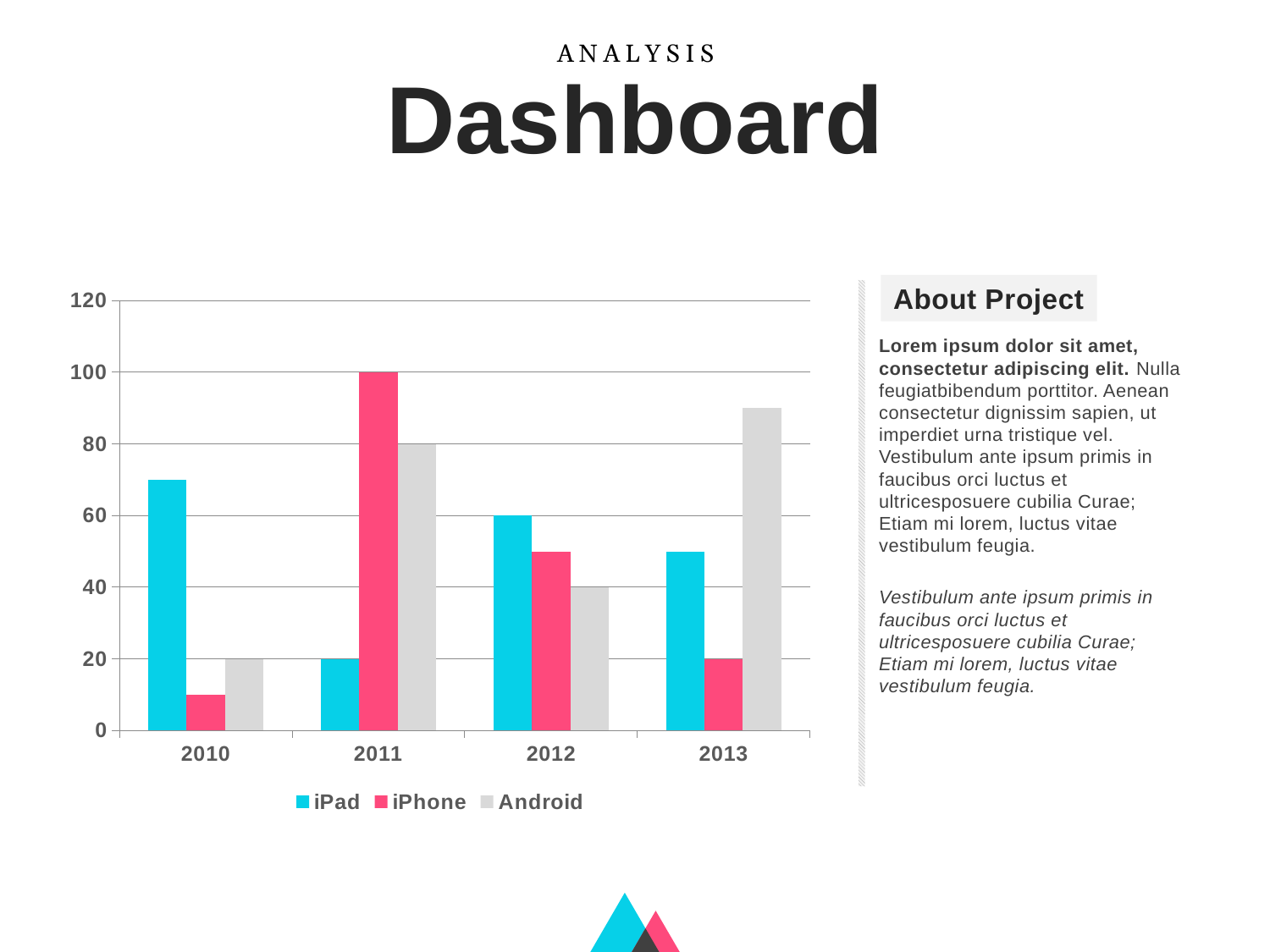

ANALYSIS
Dashboard
About Project

### Chart

| Category | iPad | iPhone | Android |
|---|---|---|---|
| 2010 | 70.0 | 10.0 | 20.0 |
| 2011 | 20.0 | 100.0 | 80.0 |
| 2012 | 60.0 | 50.0 | 40.0 |
| 2013 | 50.0 | 20.0 | 90.0 |
Lorem ipsum dolor sit amet, consectetur adipiscing elit. Nulla feugiatbibendum porttitor. Aenean consectetur dignissim sapien, ut imperdiet urna tristique vel. Vestibulum ante ipsum primis in faucibus orci luctus et ultricesposuere cubilia Curae; Etiam mi lorem, luctus vitae vestibulum feugia.

Vestibulum ante ipsum primis in faucibus orci luctus et ultricesposuere cubilia Curae; Etiam mi lorem, luctus vitae vestibulum feugia.